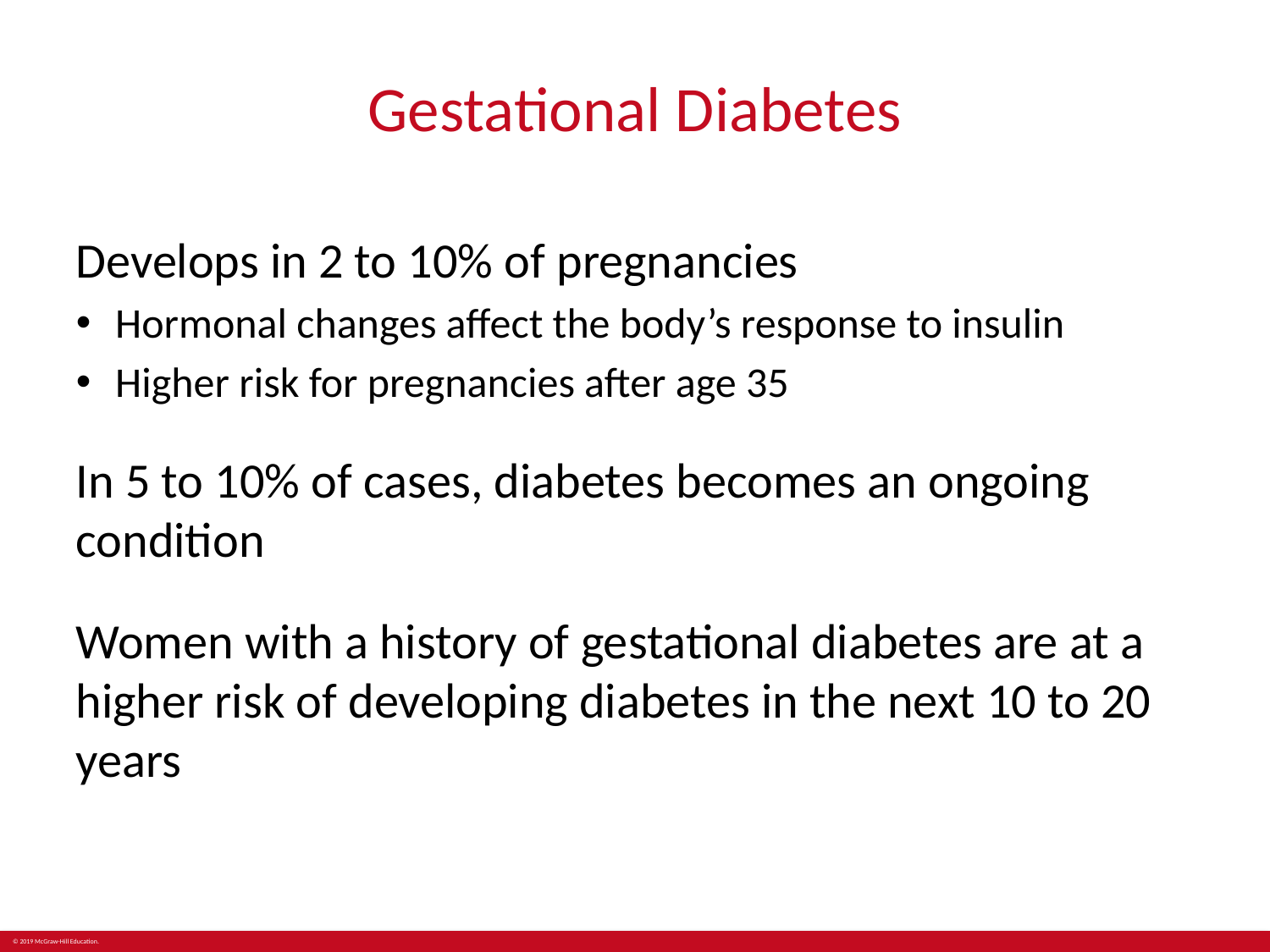

# Gestational Diabetes
Develops in 2 to 10% of pregnancies
Hormonal changes affect the body’s response to insulin
Higher risk for pregnancies after age 35
In 5 to 10% of cases, diabetes becomes an ongoing condition
Women with a history of gestational diabetes are at a higher risk of developing diabetes in the next 10 to 20 years